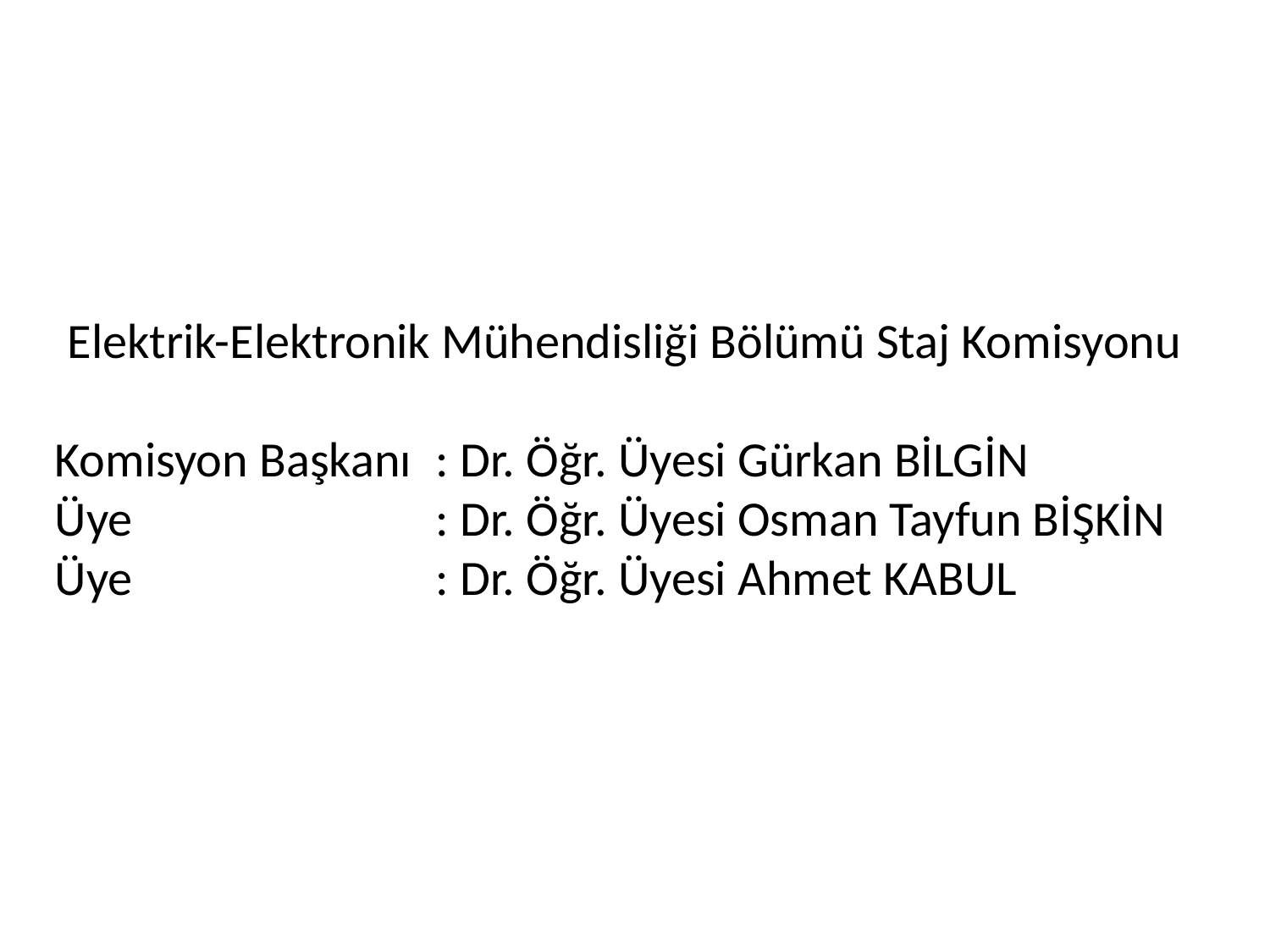

Elektrik-Elektronik Mühendisliği Bölümü Staj Komisyonu

Komisyon Başkanı	: Dr. Öğr. Üyesi Gürkan BİLGİN
Üye 			: Dr. Öğr. Üyesi Osman Tayfun BİŞKİN
Üye			: Dr. Öğr. Üyesi Ahmet KABUL